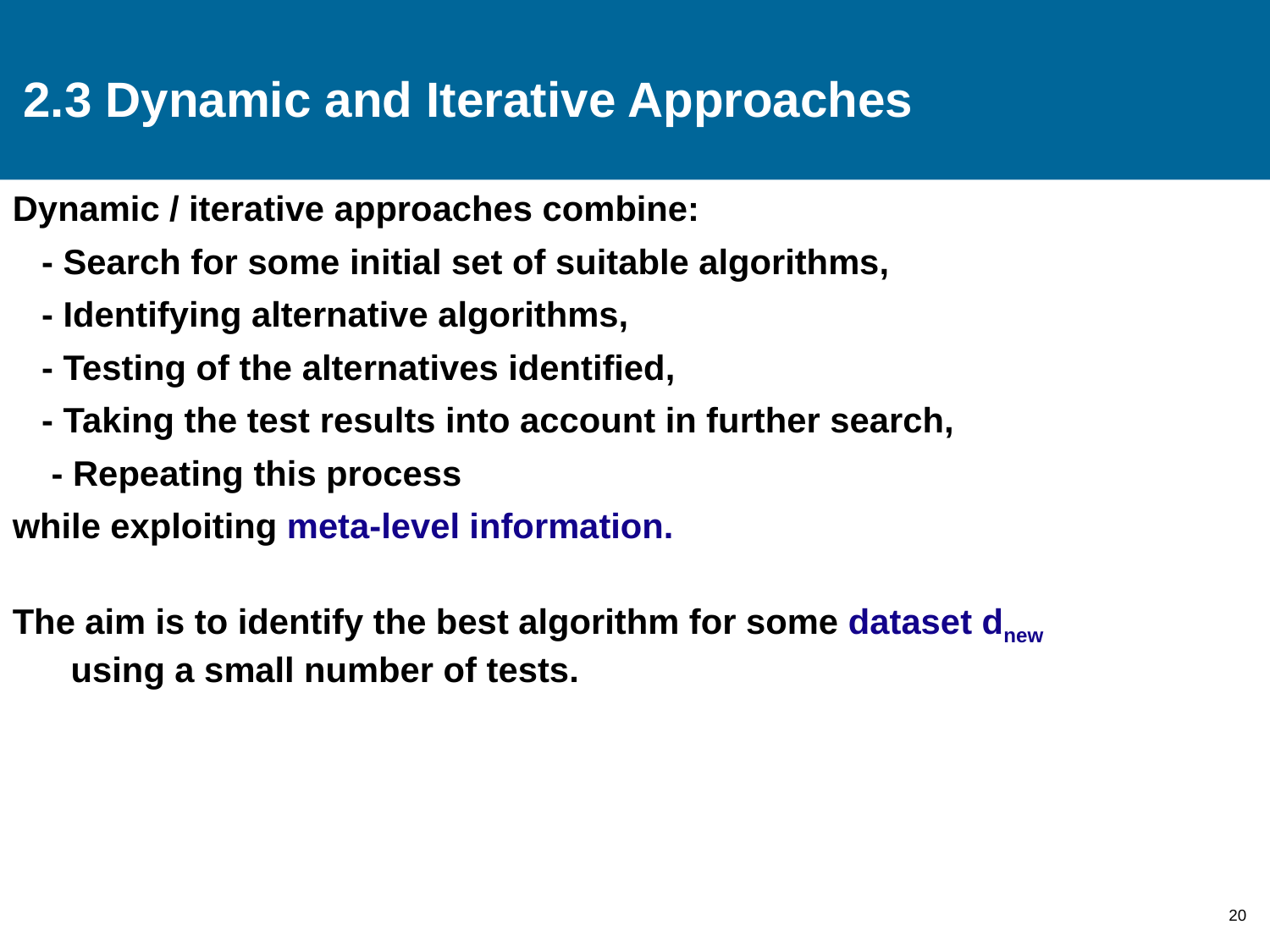

# 2.3 Dynamic and Iterative Approaches
Dynamic / iterative approaches combine:
   - Search for some initial set of suitable algorithms,
   - Identifying alternative algorithms,
   - Testing of the alternatives identified,
   - Taking the test results into account in further search,
    - Repeating this process
while exploiting meta-level information.

The aim is to identify the best algorithm for some dataset dnew
      using a small number of tests.

20